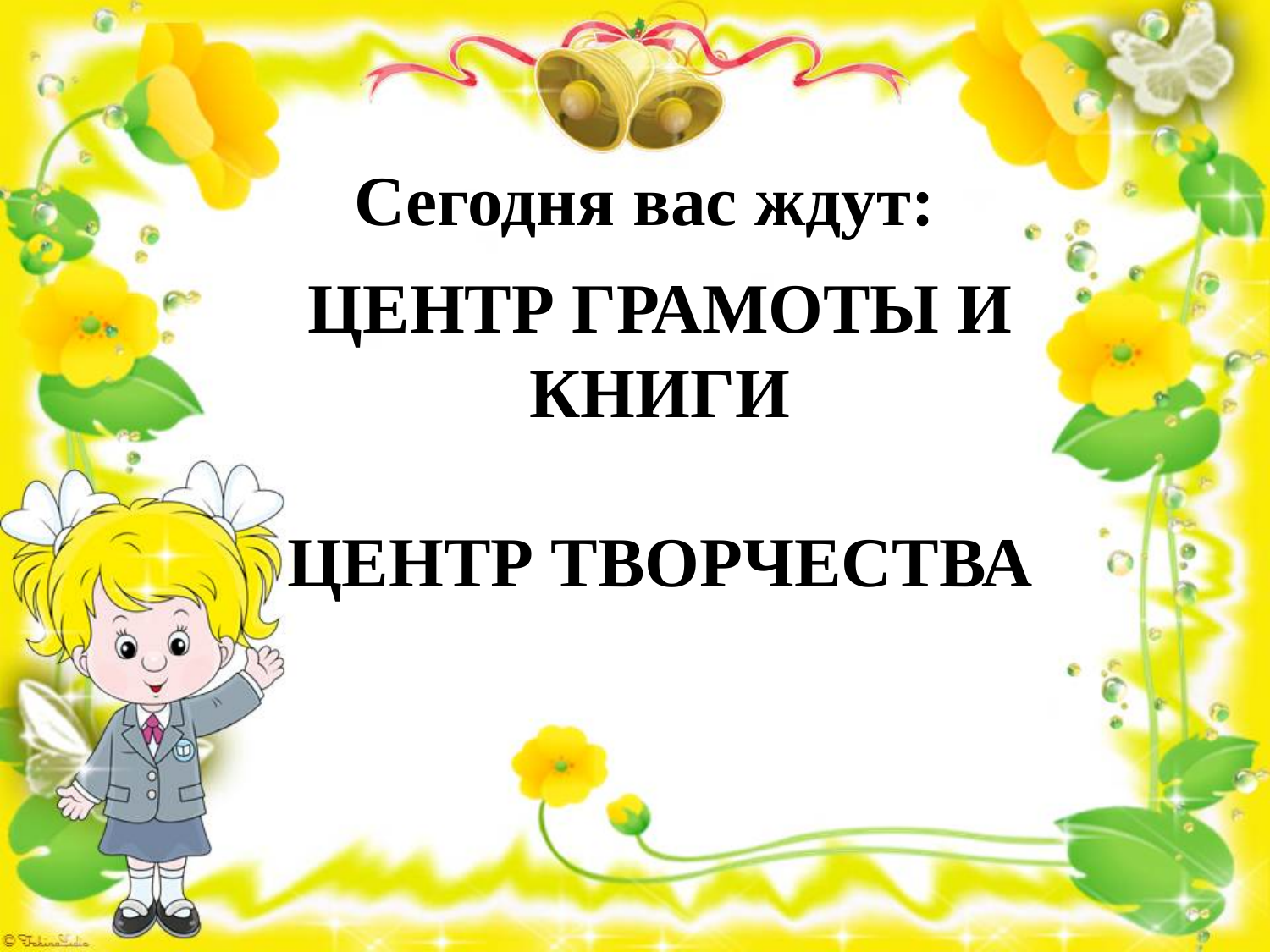

Сегодня вас ждут:
# Центр грамоты и книги Центр творчества